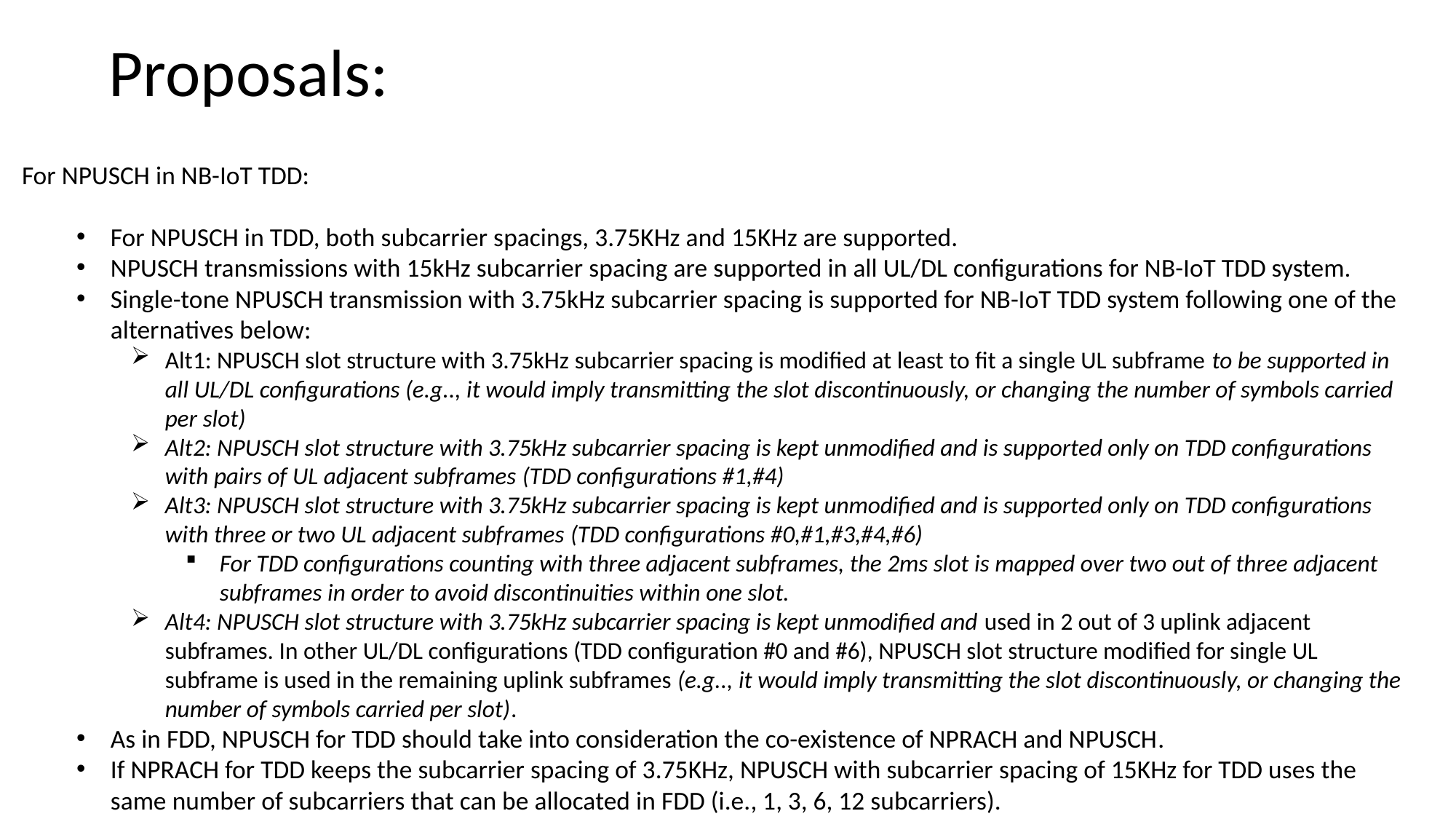

Proposals:
For NPUSCH in NB-IoT TDD:

For NPUSCH in TDD, both subcarrier spacings, 3.75KHz and 15KHz are supported.
NPUSCH transmissions with 15kHz subcarrier spacing are supported in all UL/DL configurations for NB-IoT TDD system.
Single-tone NPUSCH transmission with 3.75kHz subcarrier spacing is supported for NB-IoT TDD system following one of the alternatives below:
Alt1: NPUSCH slot structure with 3.75kHz subcarrier spacing is modified at least to fit a single UL subframe to be supported in all UL/DL configurations (e.g.., it would imply transmitting the slot discontinuously, or changing the number of symbols carried per slot)
Alt2: NPUSCH slot structure with 3.75kHz subcarrier spacing is kept unmodified and is supported only on TDD configurations with pairs of UL adjacent subframes (TDD configurations #1,#4)
Alt3: NPUSCH slot structure with 3.75kHz subcarrier spacing is kept unmodified and is supported only on TDD configurations with three or two UL adjacent subframes (TDD configurations #0,#1,#3,#4,#6)
For TDD configurations counting with three adjacent subframes, the 2ms slot is mapped over two out of three adjacent subframes in order to avoid discontinuities within one slot.
Alt4: NPUSCH slot structure with 3.75kHz subcarrier spacing is kept unmodified and used in 2 out of 3 uplink adjacent subframes. In other UL/DL configurations (TDD configuration #0 and #6), NPUSCH slot structure modified for single UL subframe is used in the remaining uplink subframes (e.g.., it would imply transmitting the slot discontinuously, or changing the number of symbols carried per slot).
As in FDD, NPUSCH for TDD should take into consideration the co-existence of NPRACH and NPUSCH.
If NPRACH for TDD keeps the subcarrier spacing of 3.75KHz, NPUSCH with subcarrier spacing of 15KHz for TDD uses the same number of subcarriers that can be allocated in FDD (i.e., 1, 3, 6, 12 subcarriers).